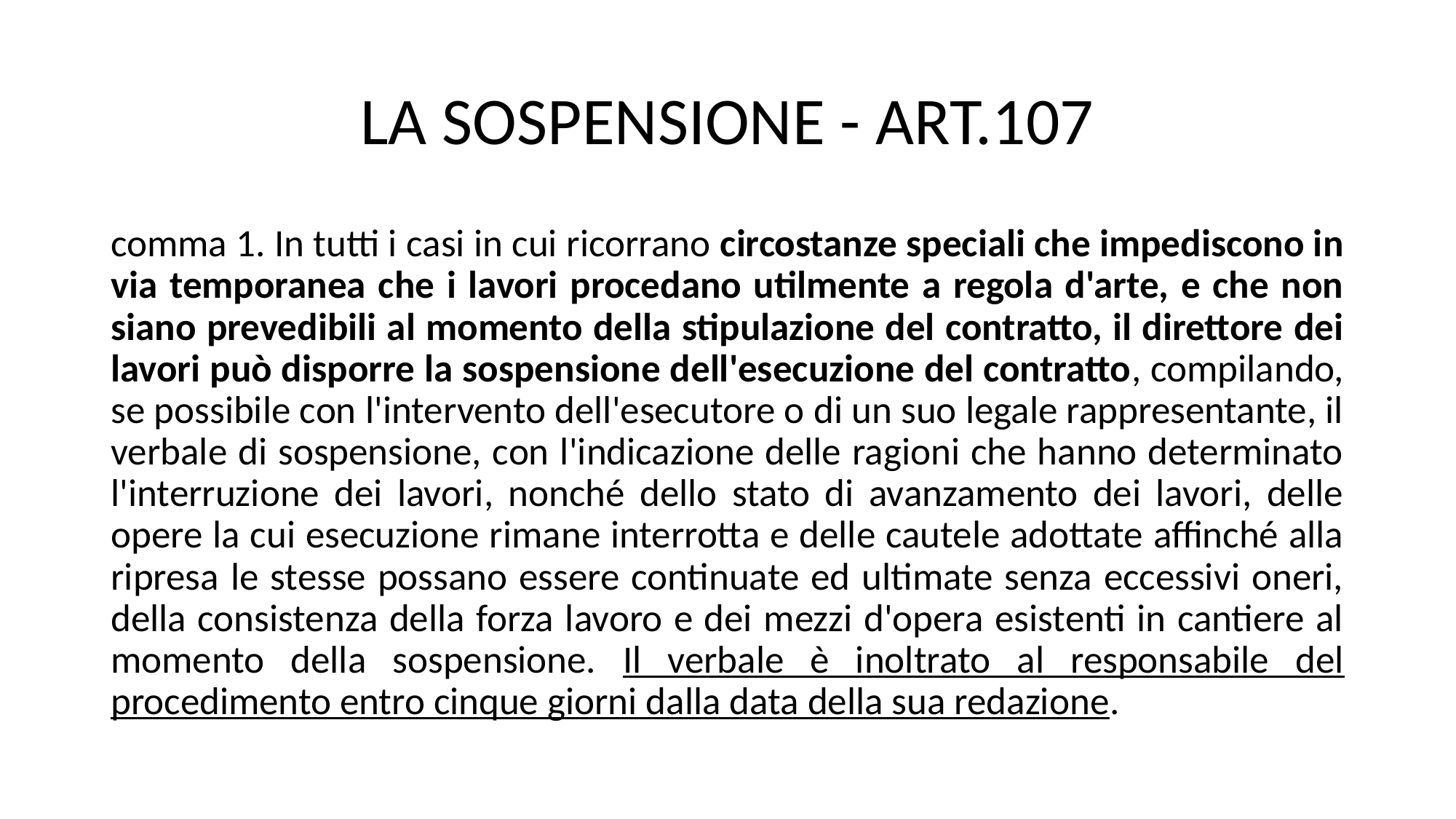

# LA SOSPENSIONE - ART.107
comma 1. In tutti i casi in cui ricorrano circostanze speciali che impediscono in via temporanea che i lavori procedano utilmente a regola d'arte, e che non siano prevedibili al momento della stipulazione del contratto, il direttore dei lavori può disporre la sospensione dell'esecuzione del contratto, compilando, se possibile con l'intervento dell'esecutore o di un suo legale rappresentante, il verbale di sospensione, con l'indicazione delle ragioni che hanno determinato l'interruzione dei lavori, nonché dello stato di avanzamento dei lavori, delle opere la cui esecuzione rimane interrotta e delle cautele adottate affinché alla ripresa le stesse possano essere continuate ed ultimate senza eccessivi oneri, della consistenza della forza lavoro e dei mezzi d'opera esistenti in cantiere al momento della sospensione. Il verbale è inoltrato al responsabile del procedimento entro cinque giorni dalla data della sua redazione.